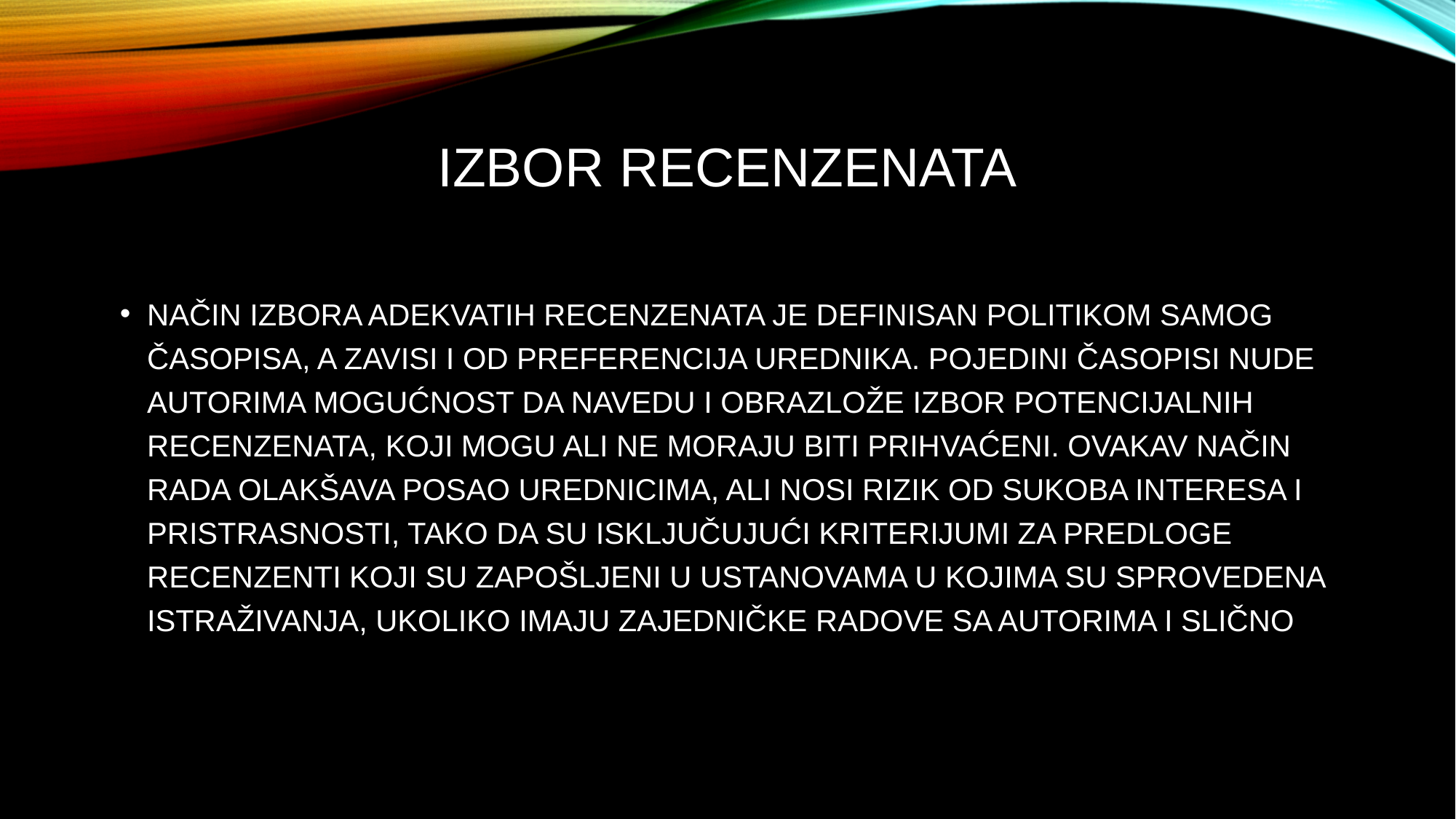

Izbor recenzenata
Način izbora adekvatih recenzenata je definisan politikom samog časopisa, a zavisi I od preferencija urednika. Pojedini časopisi nude autorima mogućnost da navedu I obrazlože izbor potencijalnih recenzenata, koji mogu ali ne moraju biti prihvaćeni. Ovakav način rada olakšava posao urednicima, ali nosi rizik od sukoba interesa I pristrasnosti, tako da su isključujući kriterijumi za predloge recenzenti koji su zapošljeni u ustanovama u kojima su sprovedena istraživanja, ukoliko imaju zajedničke radove sa autorima I slično